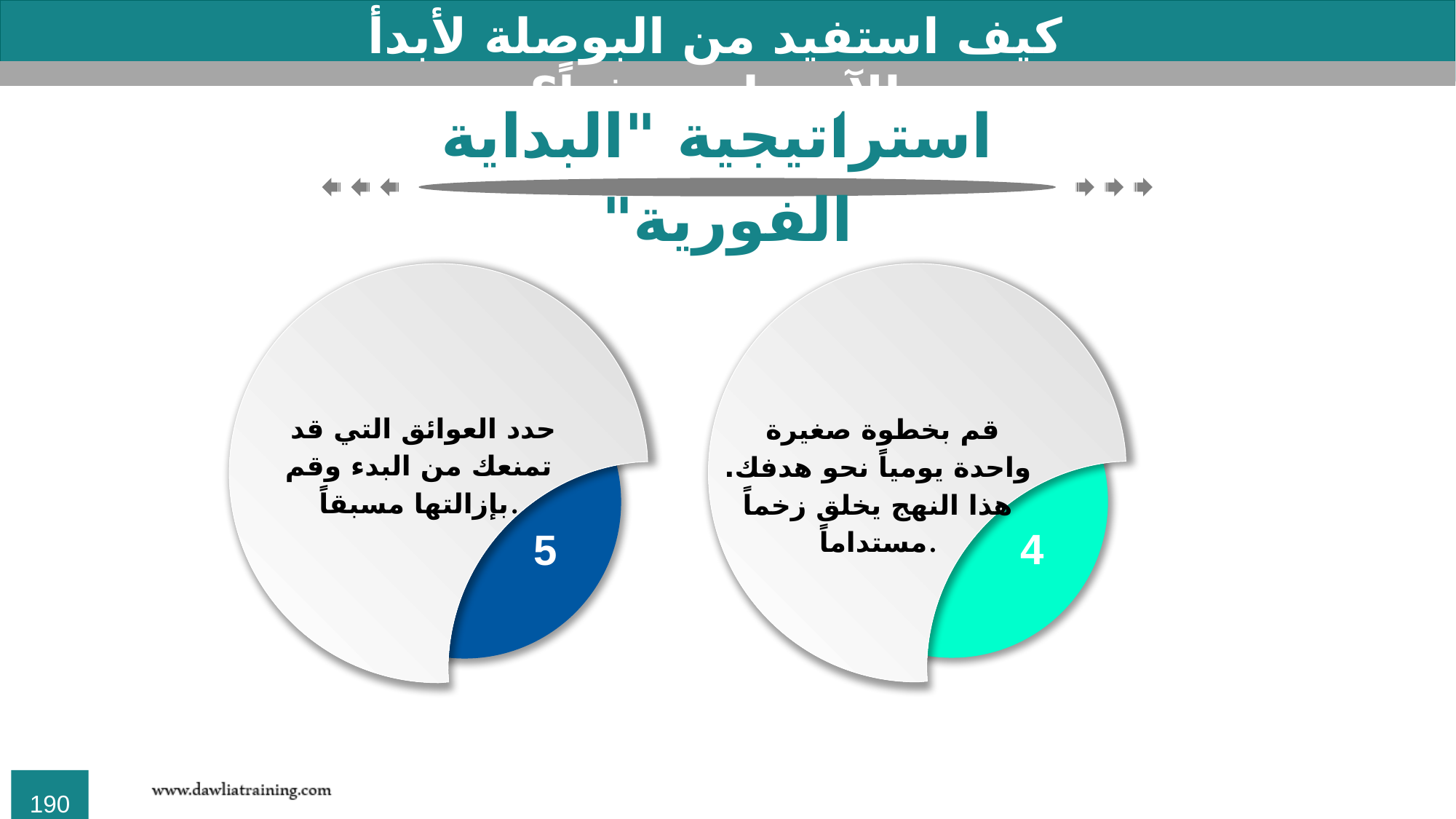

كيف استفيد من البوصلة لأبدأ الآن وليس غداً؟
 استراتيجية "البداية الفورية"

 حدد العوائق التي قد تمنعك من البدء وقم بإزالتها مسبقاً.
5

 قم بخطوة صغيرة واحدة يومياً نحو هدفك. هذا النهج يخلق زخماً مستداماً.
4